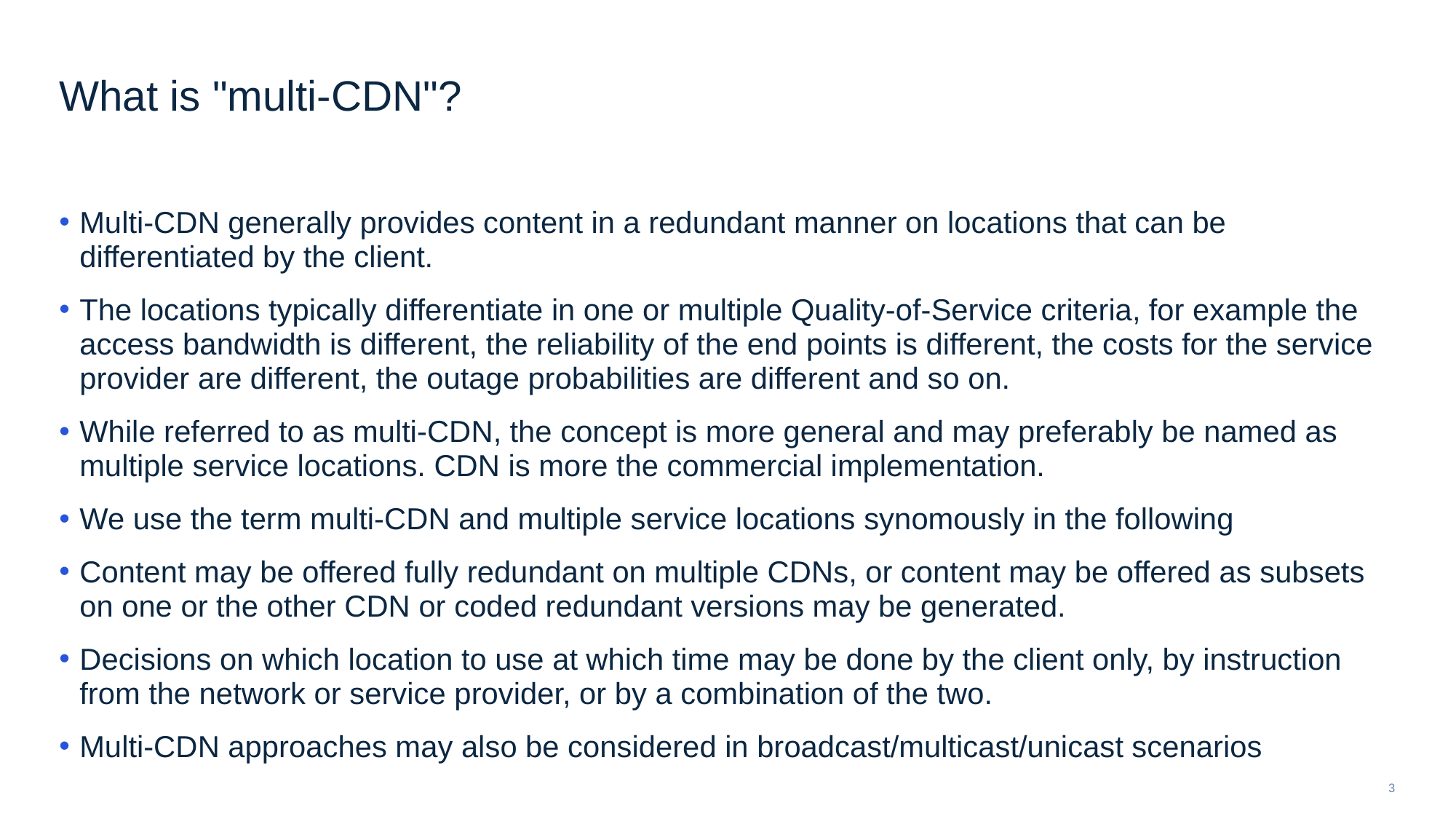

# What is "multi-CDN"?

Multi-CDN generally provides content in a redundant manner on locations that can be differentiated by the client.
The locations typically differentiate in one or multiple Quality-of-Service criteria, for example the access bandwidth is different, the reliability of the end points is different, the costs for the service provider are different, the outage probabilities are different and so on.
While referred to as multi-CDN, the concept is more general and may preferably be named as multiple service locations. CDN is more the commercial implementation.
We use the term multi-CDN and multiple service locations synomously in the following
Content may be offered fully redundant on multiple CDNs, or content may be offered as subsets on one or the other CDN or coded redundant versions may be generated.
Decisions on which location to use at which time may be done by the client only, by instruction from the network or service provider, or by a combination of the two.
Multi-CDN approaches may also be considered in broadcast/multicast/unicast scenarios